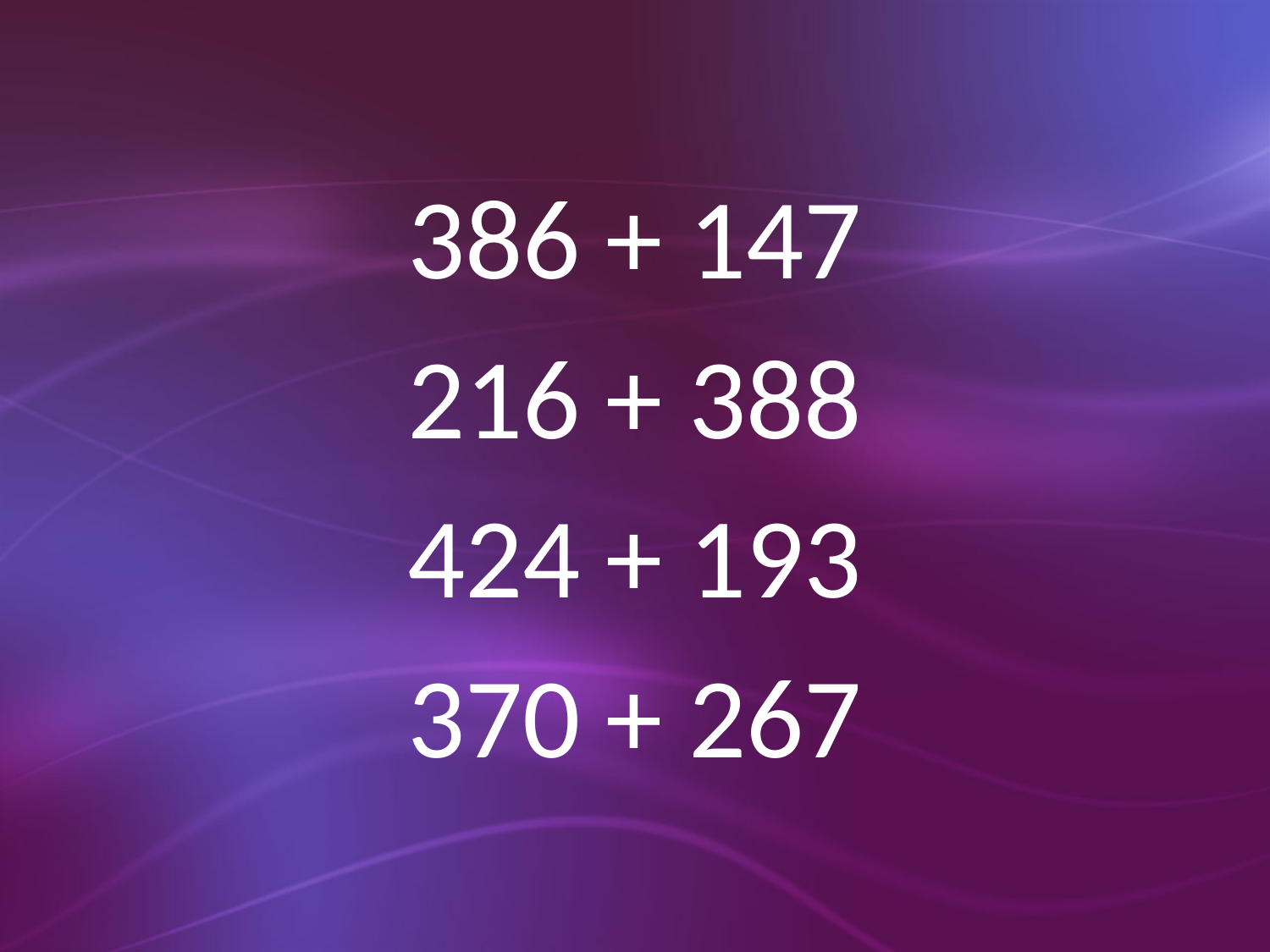

386 + 147
216 + 388
424 + 193
370 + 267